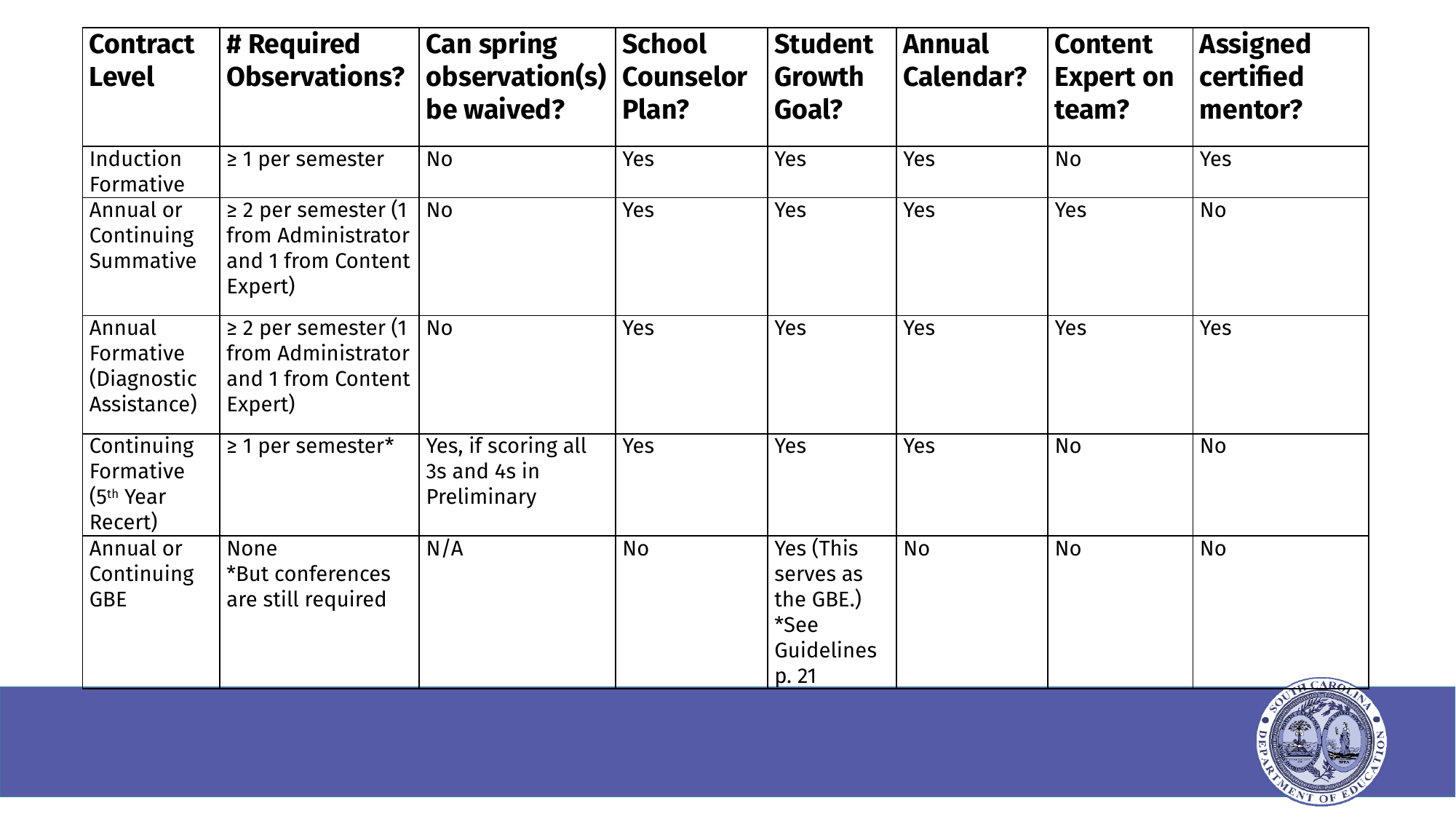

# Requirements at a glance
| Contract Level | # Required Observations? | Can spring observation(s) be waived? | School Counselor Plan? | Student Growth Goal? | Annual Calendar? | Content Expert on team? | Assigned certified mentor? |
| --- | --- | --- | --- | --- | --- | --- | --- |
| Induction Formative | ≥ 1 per semester | No | Yes | Yes | Yes | No | Yes |
| Annual or Continuing Summative | ≥ 2 per semester (1 from Administrator and 1 from Content Expert) | No | Yes | Yes | Yes | Yes | No |
| Annual Formative (Diagnostic Assistance) | ≥ 2 per semester (1 from Administrator and 1 from Content Expert) | No | Yes | Yes | Yes | Yes | Yes |
| Continuing Formative (5th Year Recert) | ≥ 1 per semester\* | Yes, if scoring all 3s and 4s in Preliminary | Yes | Yes | Yes | No | No |
| Annual or Continuing GBE | None \*But conferences are still required | N/A | No | Yes (This serves as the GBE.) \*See Guidelines p. 21 | No | No | No |